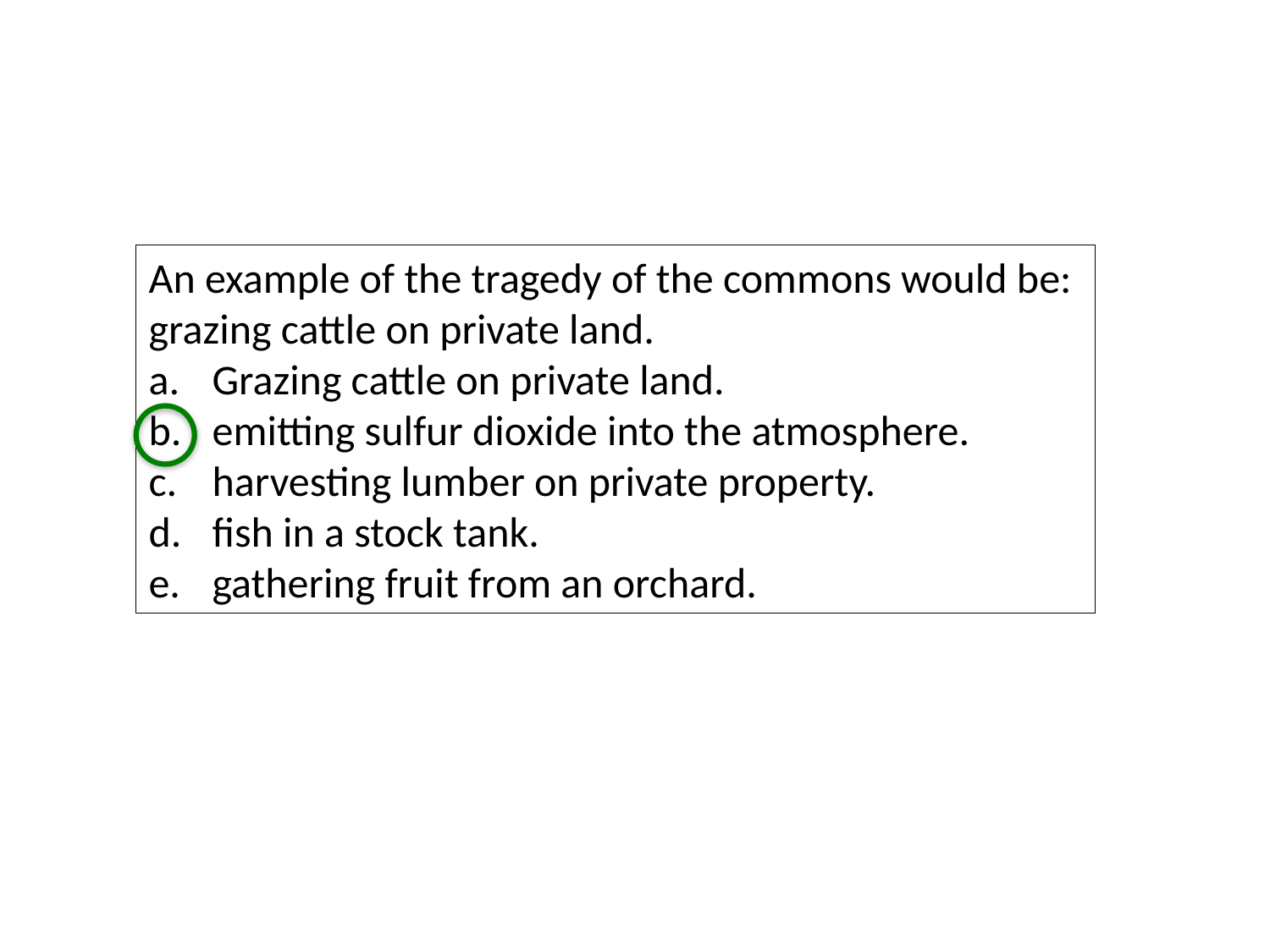

An example of the tragedy of the commons would be:
grazing cattle on private land.
Grazing cattle on private land.
emitting sulfur dioxide into the atmosphere.
harvesting lumber on private property.
fish in a stock tank.
gathering fruit from an orchard.